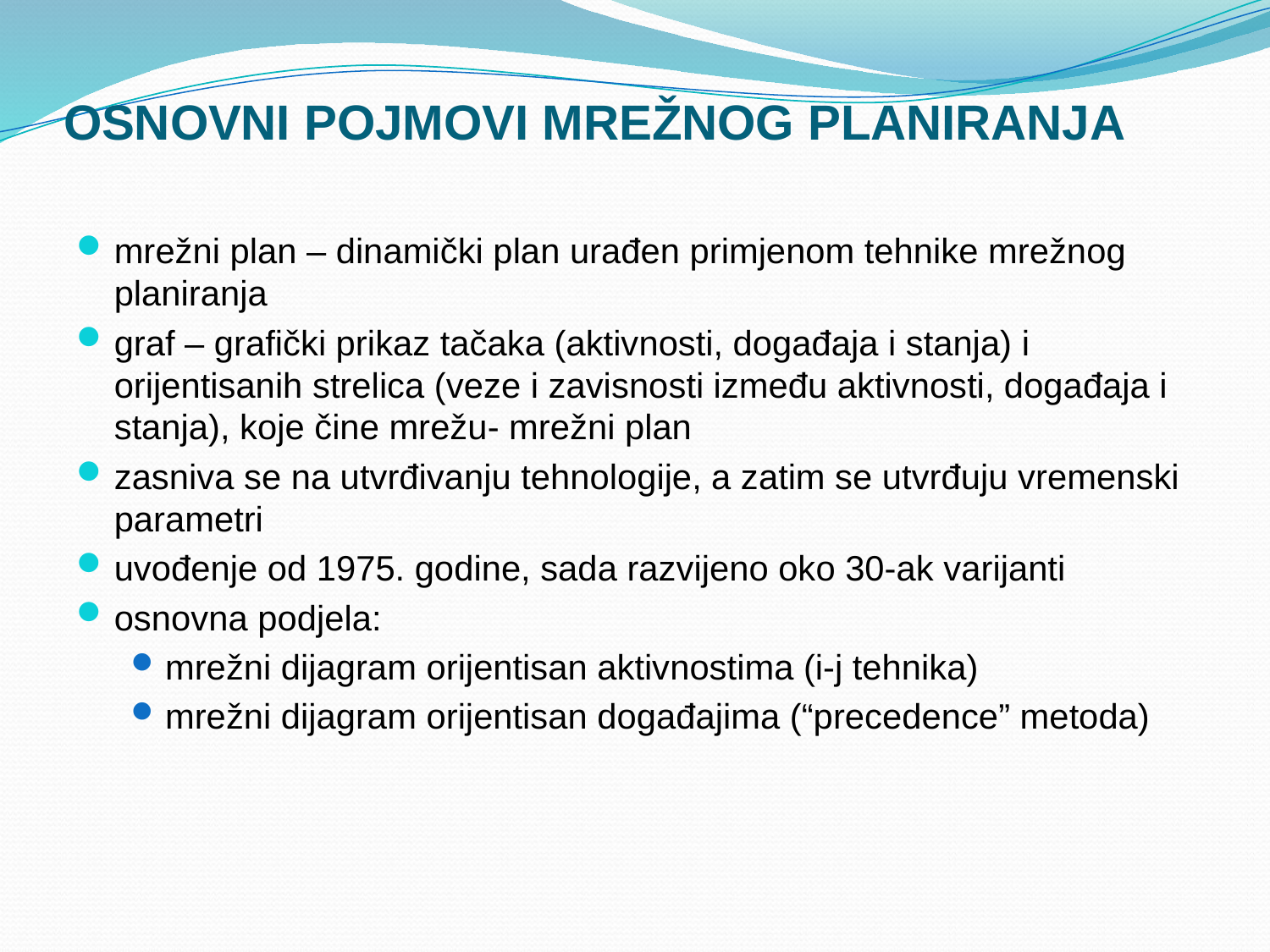

# OSNOVNI POJMOVI MREŽNOG PLANIRANJA
mrežni plan – dinamički plan urađen primjenom tehnike mrežnog planiranja
graf – grafički prikaz tačaka (aktivnosti, događaja i stanja) i orijentisanih strelica (veze i zavisnosti između aktivnosti, događaja i stanja), koje čine mrežu- mrežni plan
zasniva se na utvrđivanju tehnologije, a zatim se utvrđuju vremenski parametri
uvođenje od 1975. godine, sada razvijeno oko 30-ak varijanti
osnovna podjela:
mrežni dijagram orijentisan aktivnostima (i-j tehnika)
mrežni dijagram orijentisan događajima (“precedence” metoda)